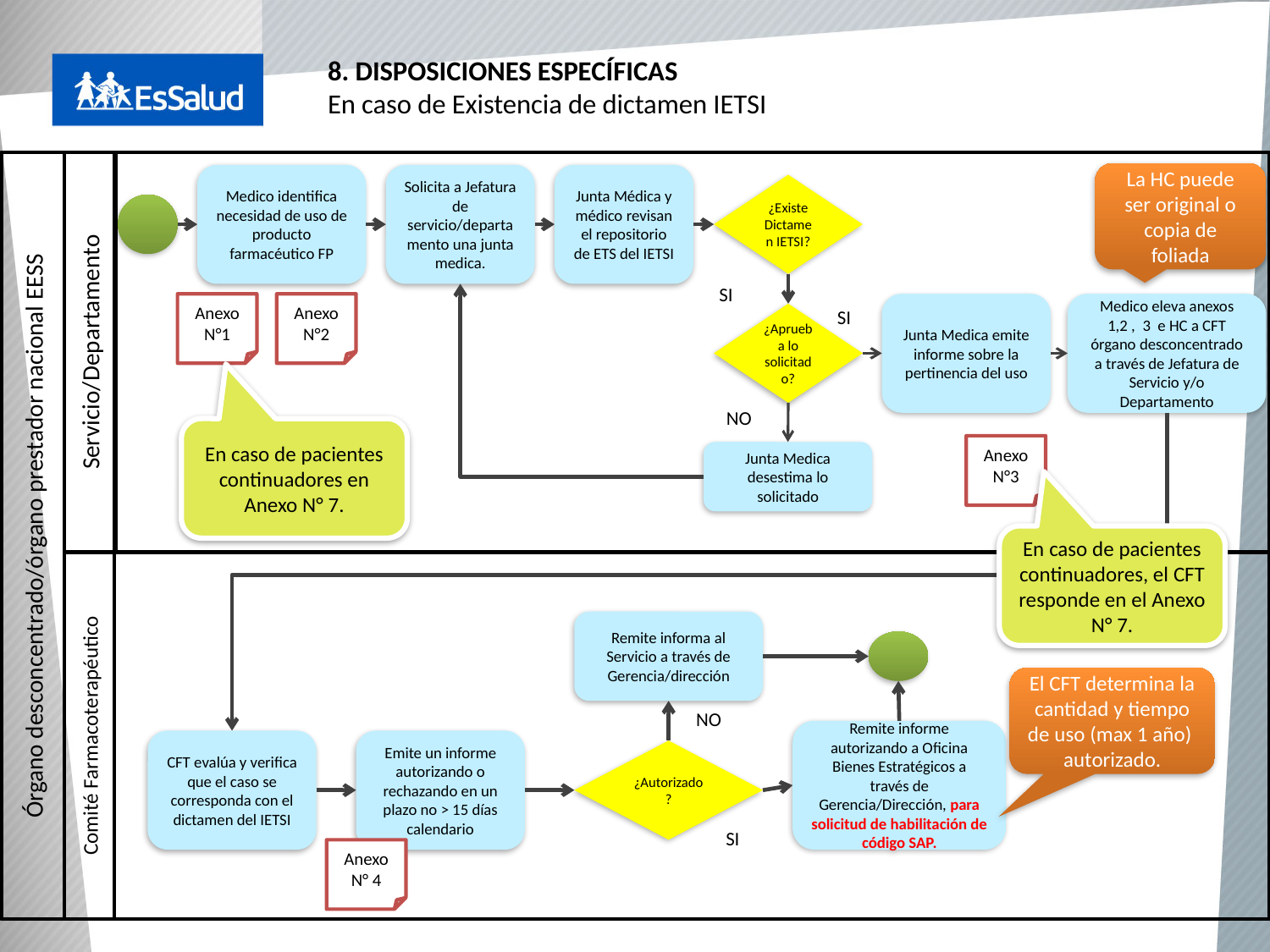

# 8. DISPOSICIONES ESPECÍFICAS En caso de Existencia de dictamen IETSI
Órgano desconcentrado/órgano prestador nacional EESS
Servicio/Departamento

La HC puede ser original o copia de foliada
Medico identifica necesidad de uso de producto farmacéutico FP
Solicita a Jefatura de servicio/departamento una junta medica.
Junta Médica y médico revisan el repositorio de ETS del IETSI
¿Existe Dictamen IETSI?

SI
Anexo N°1
Anexo N°2
Junta Medica emite informe sobre la pertinencia del uso
Medico eleva anexos 1,2 ,  3  e HC a CFT órgano desconcentrado a través de Jefatura de Servicio y/o Departamento
SI
¿Aprueba lo solicitado?
NO
En caso de pacientes continuadores en Anexo N° 7.
Anexo N°3
Junta Medica desestima lo solicitado
En caso de pacientes continuadores, el CFT responde en el Anexo N° 7.
Comité Farmacoterapéutico

Remite informa al Servicio a través de Gerencia/dirección

El CFT determina la cantidad y tiempo de uso (max 1 año)  autorizado.
NO
Remite informe autorizando a Oficina Bienes Estratégicos a través de Gerencia/Dirección, para solicitud de habilitación de código SAP.
CFT evalúa y verifica que el caso se corresponda con el dictamen del IETSI
Emite un informe autorizando o rechazando en un plazo no > 15 días calendario
¿Autorizado?
SI
Anexo N° 4